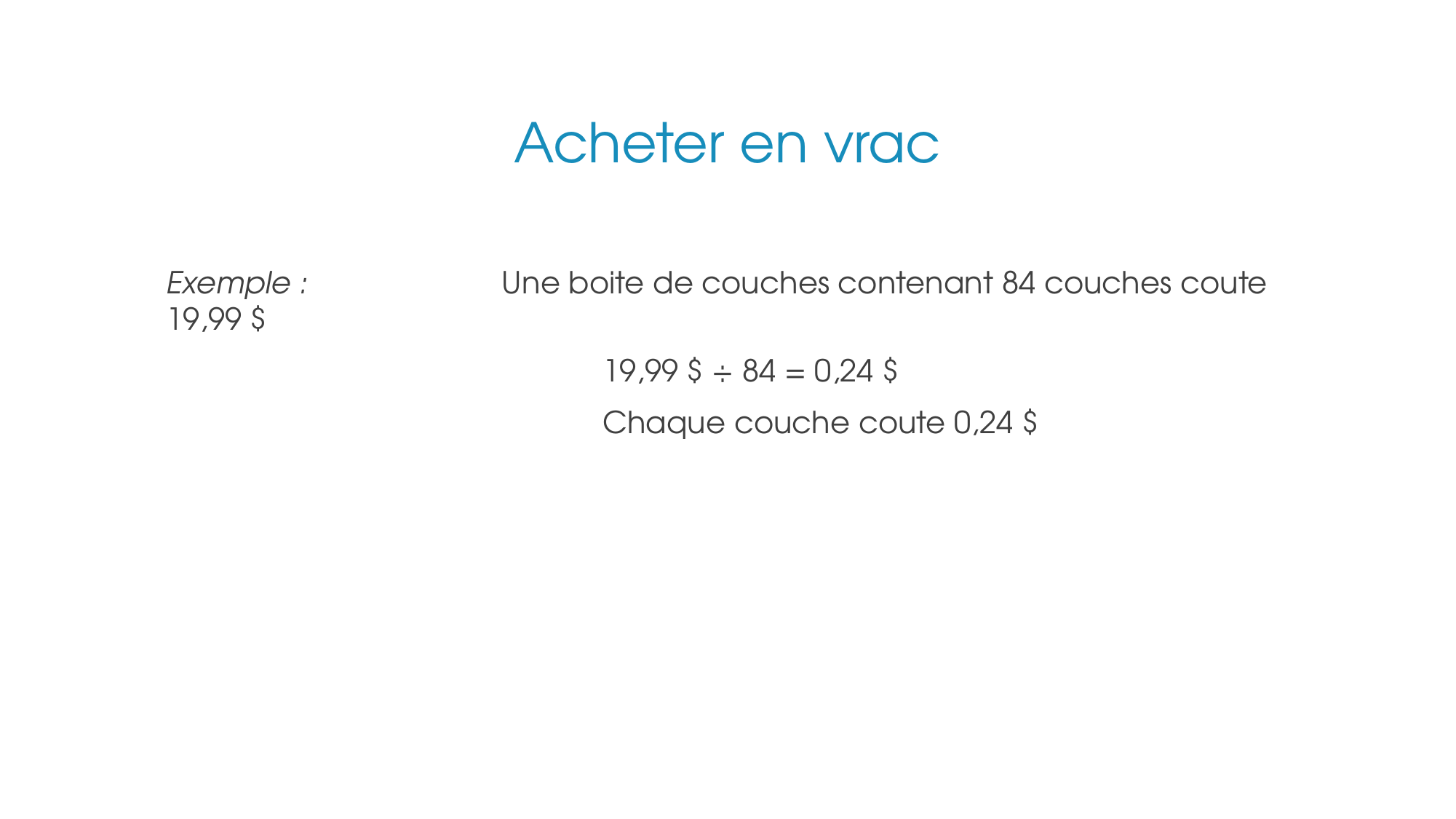

# Acheter en vrac
Exemple :		 Une boite de couches contenant 84 couches coute 19,99 $
				19,99 $ ÷ 84 = 0,24 $
				Chaque couche coute 0,24 $